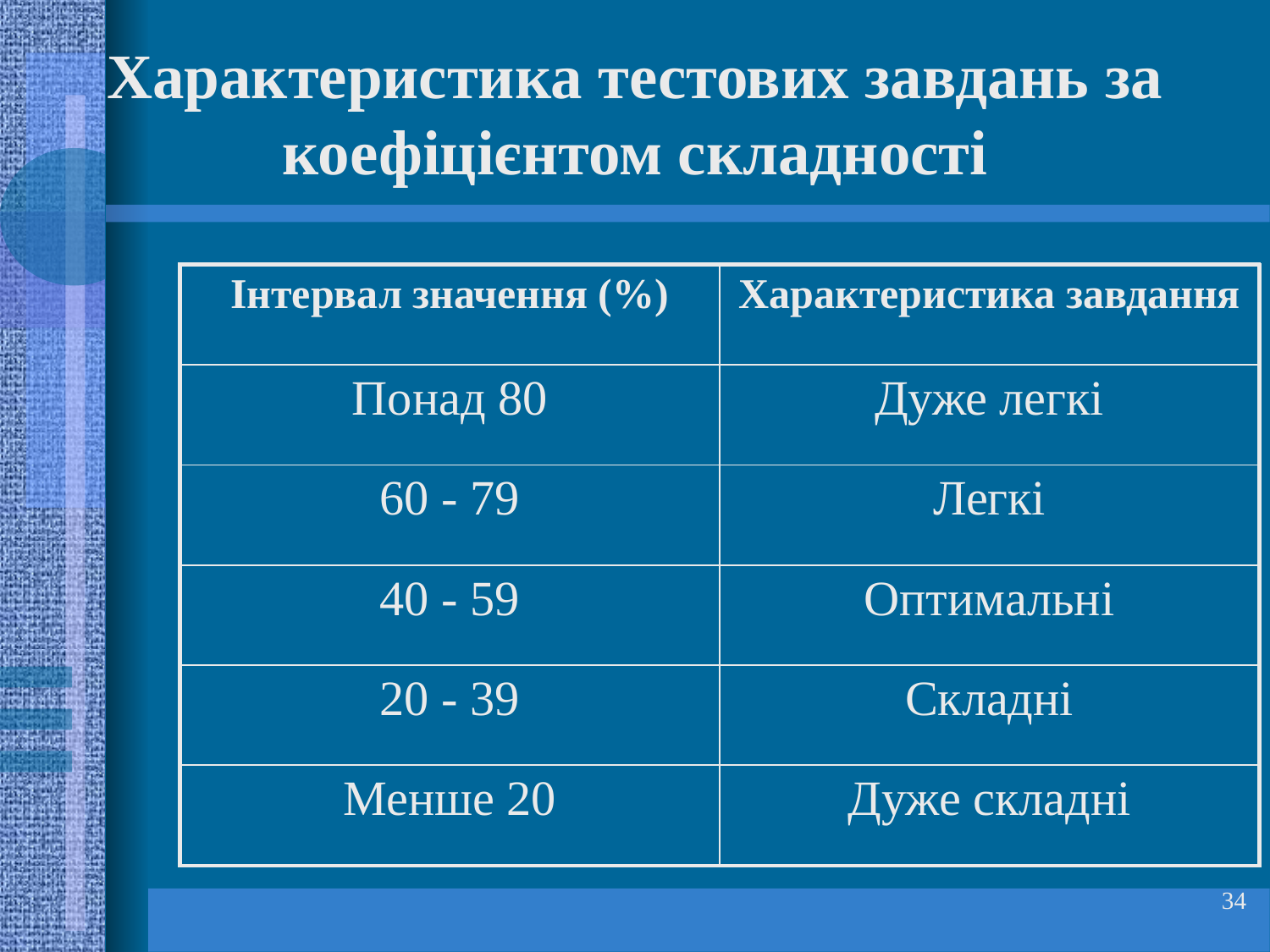

# Характеристика тестових завдань за коефіцієнтом складності
| Інтервал значення (%) | Характеристика завдання |
| --- | --- |
| Понад 80 | Дуже легкі |
| 60 - 79 | Легкі |
| 40 - 59 | Оптимальні |
| 20 - 39 | Складні |
| Менше 20 | Дуже складні |
34